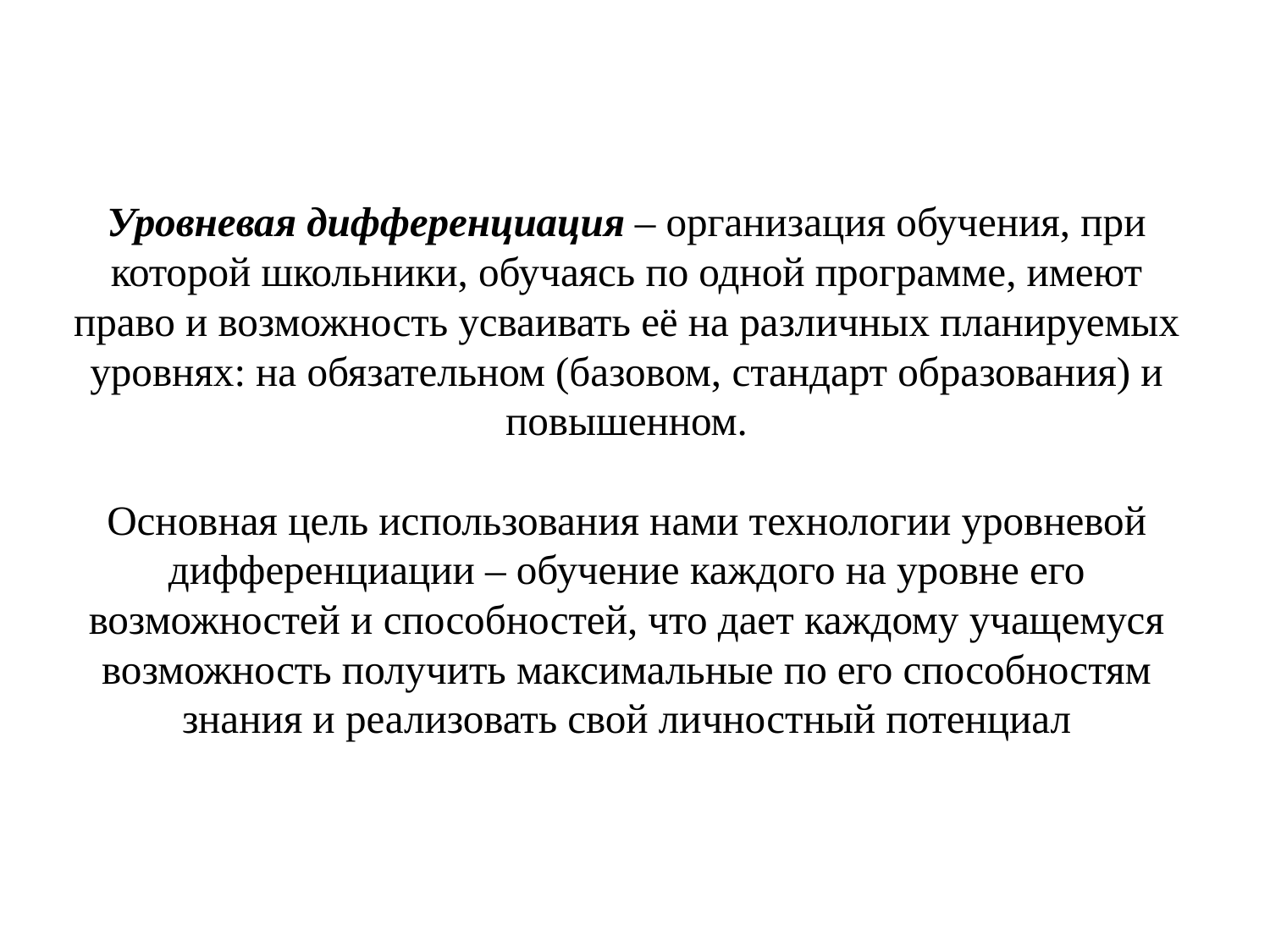

# Уровневая дифференциация – организация обучения, при которой школьники, обучаясь по одной программе, имеют право и возможность усваивать её на различных планируемых уровнях: на обязательном (базовом, стандарт образования) и повышенном. Основная цель использования нами технологии уровневой дифференциации – обучение каждого на уровне его возможностей и способностей, что дает каждому учащемуся возможность получить максимальные по его способностям знания и реализовать свой личностный потенциал